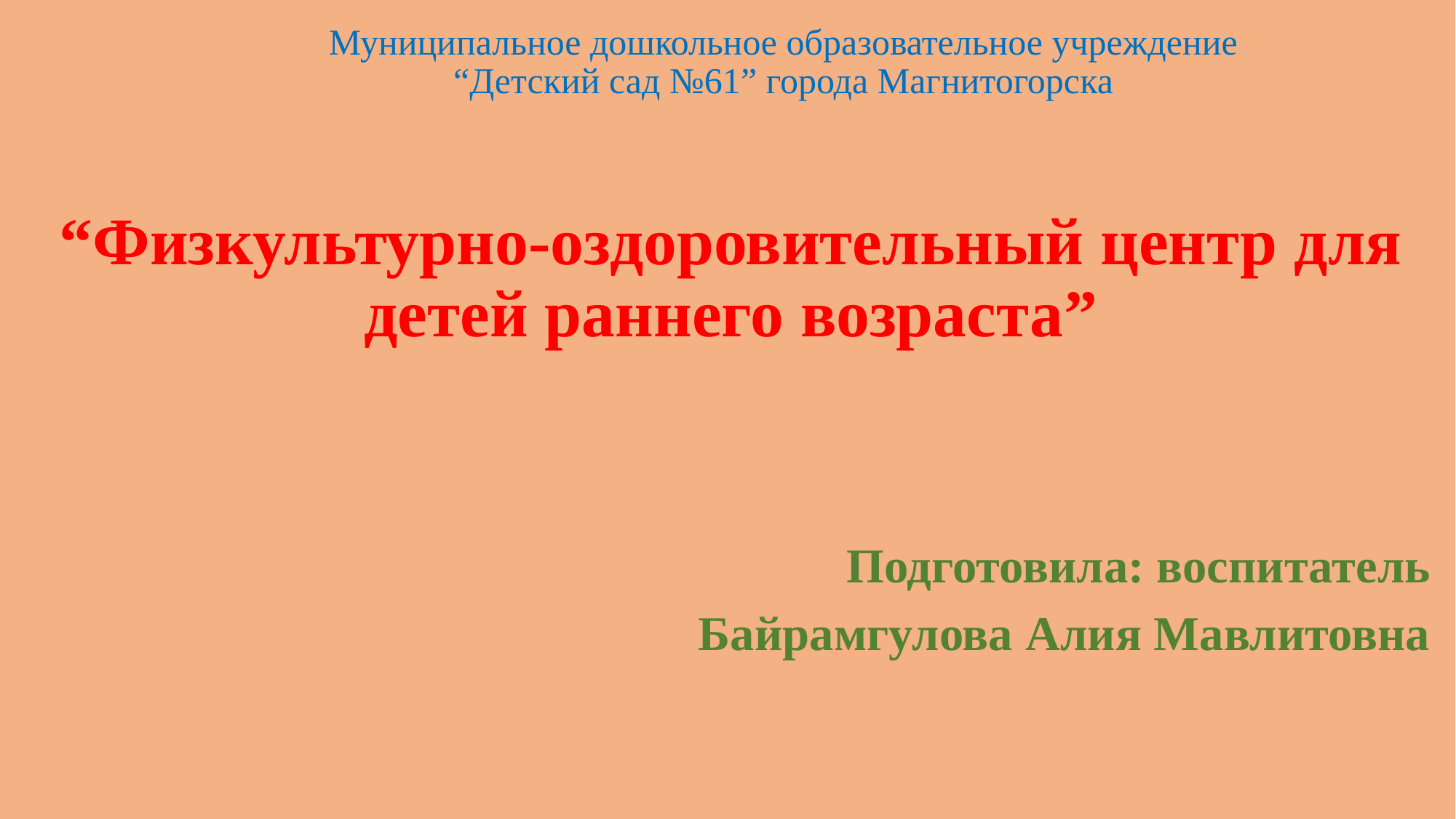

# Муниципальное дошкольное образовательное учреждение “Детский сад №61” города Магнитогорска

“Физкультурно-оздоровительный центр для детей раннего возраста”

Подготовила: воспитатель
Байрамгулова Алия Мавлитовна